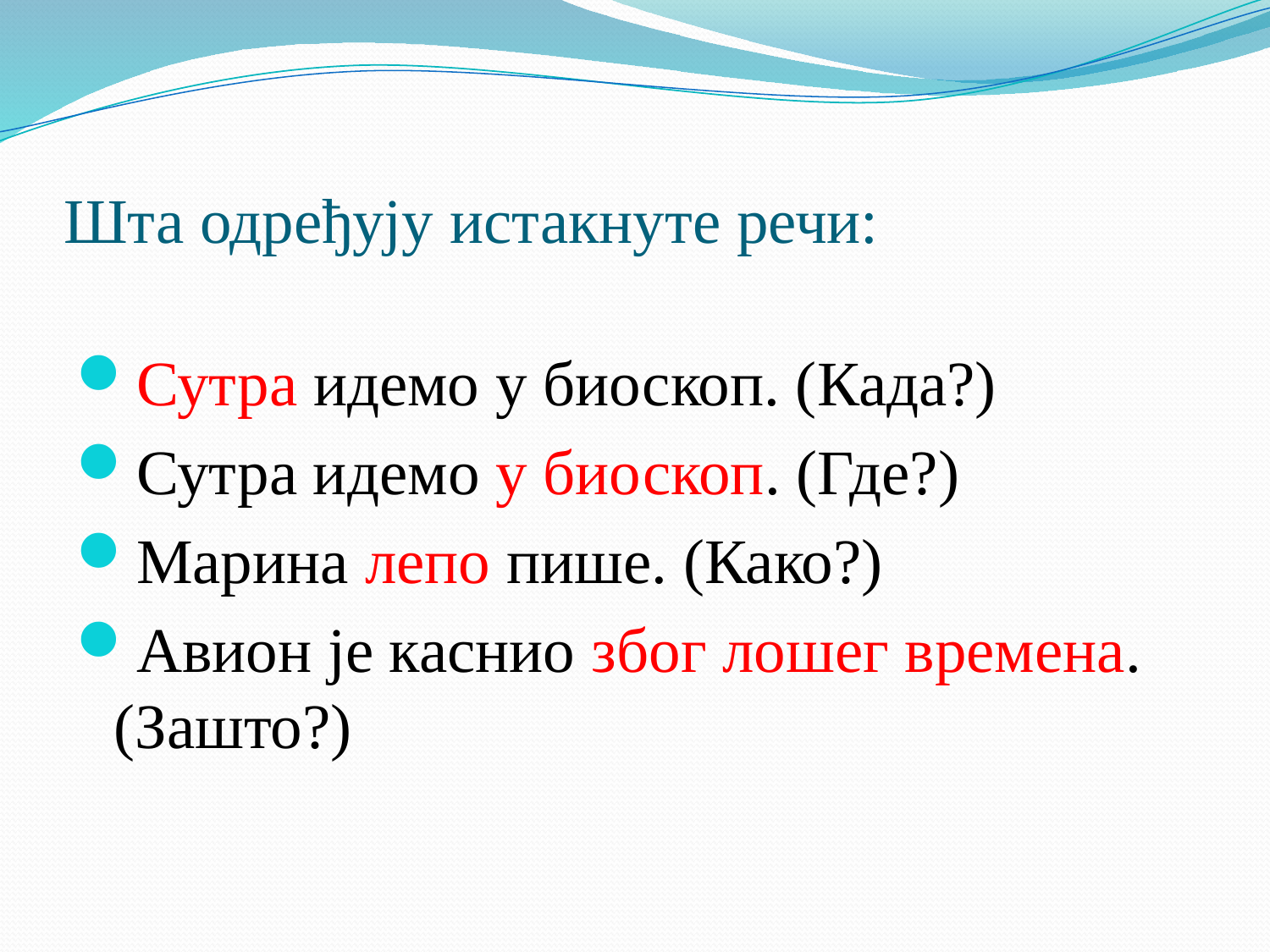

# Шта одређују истакнуте речи:

Сутра идемо у биоскоп. (Када?)
Сутра идемо у биоскоп. (Где?)
Марина лепо пише. (Како?)
Авион је каснио због лошег времена.  (Зашто?)